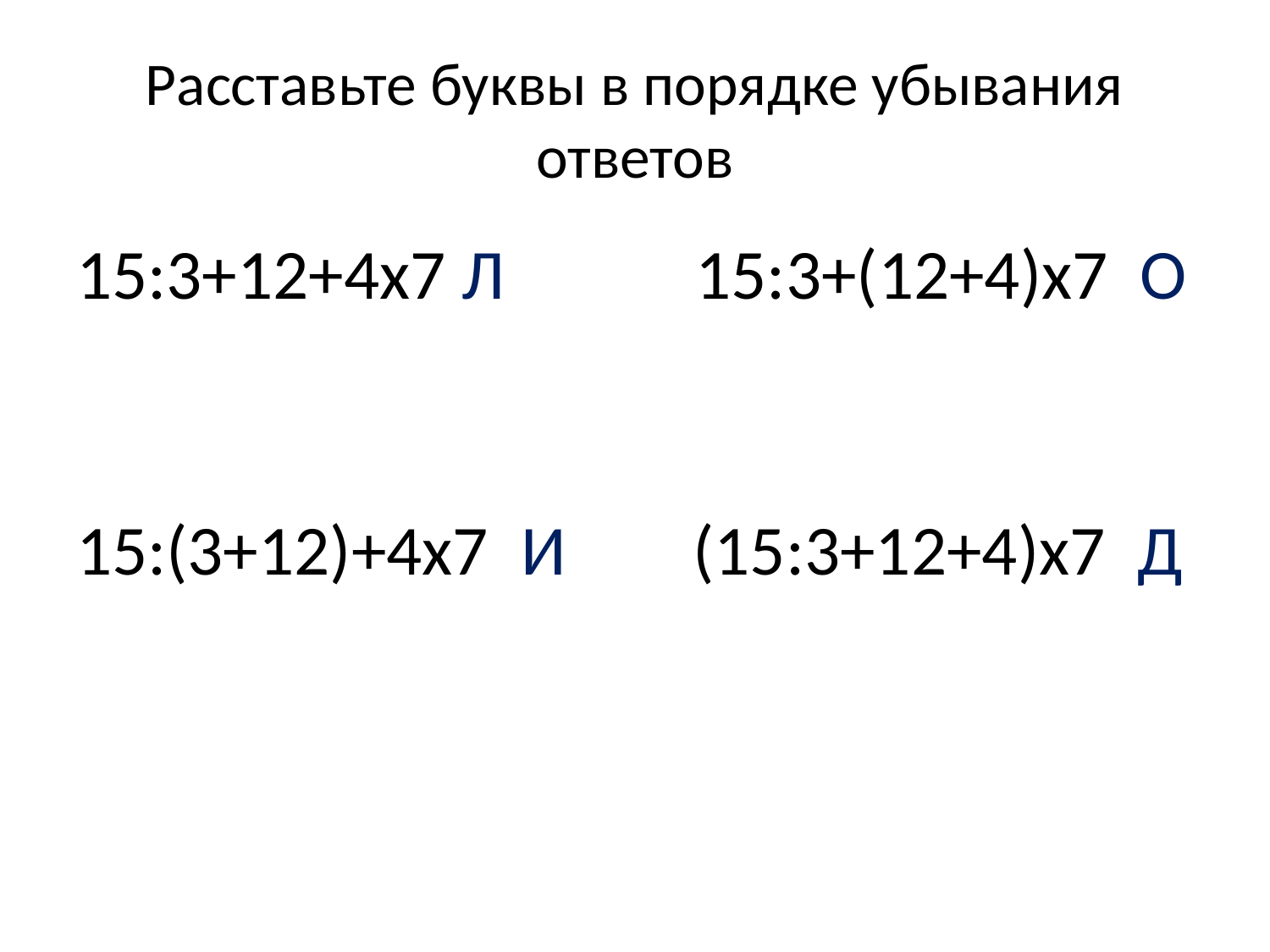

# Расставьте буквы в порядке убывания ответов
15:3+12+4х7 Л            15:3+(12+4)х7  О

15:(3+12)+4х7  И        (15:3+12+4)х7  Д